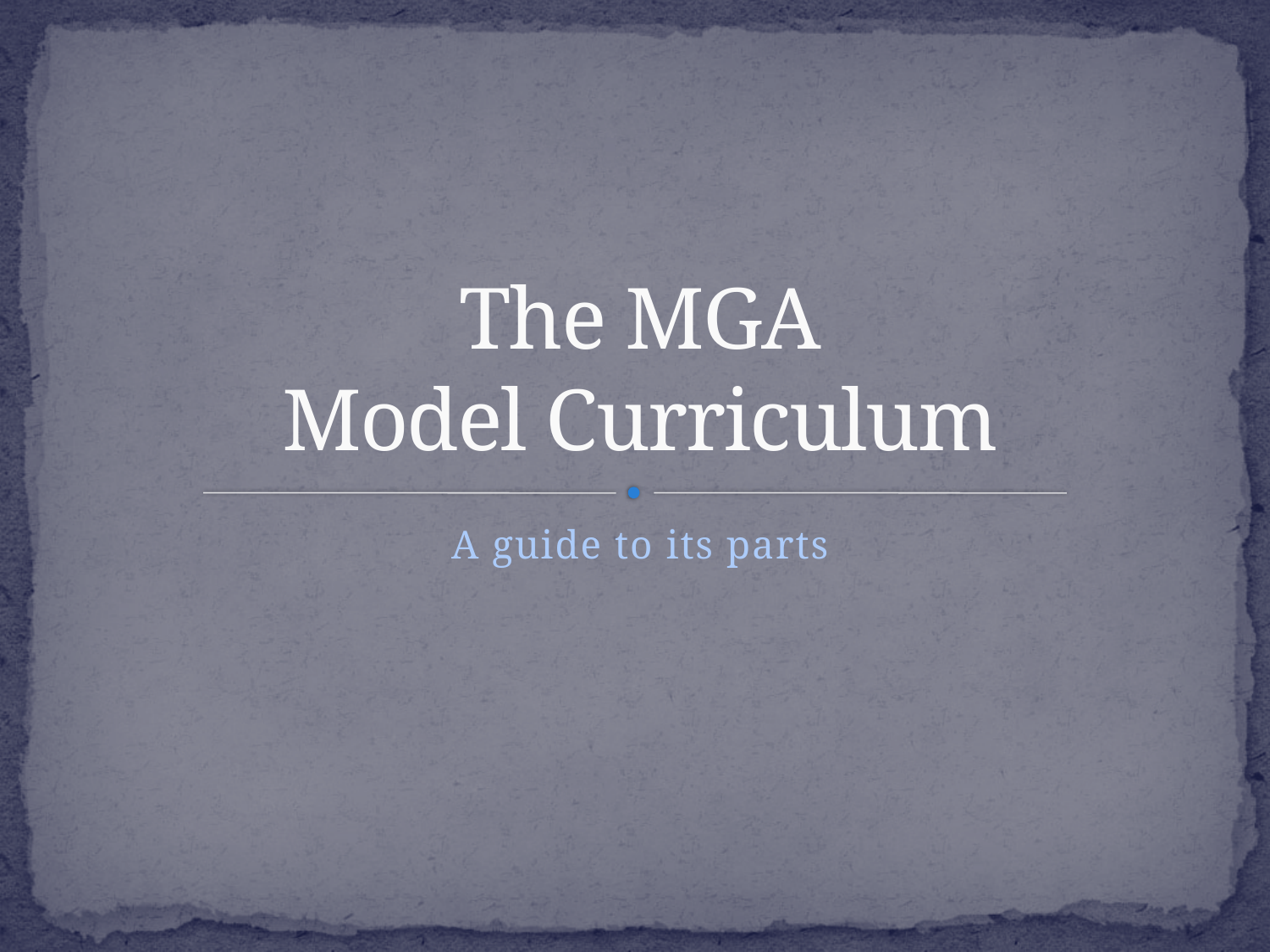

# The MGA Model Curriculum
A guide to its parts